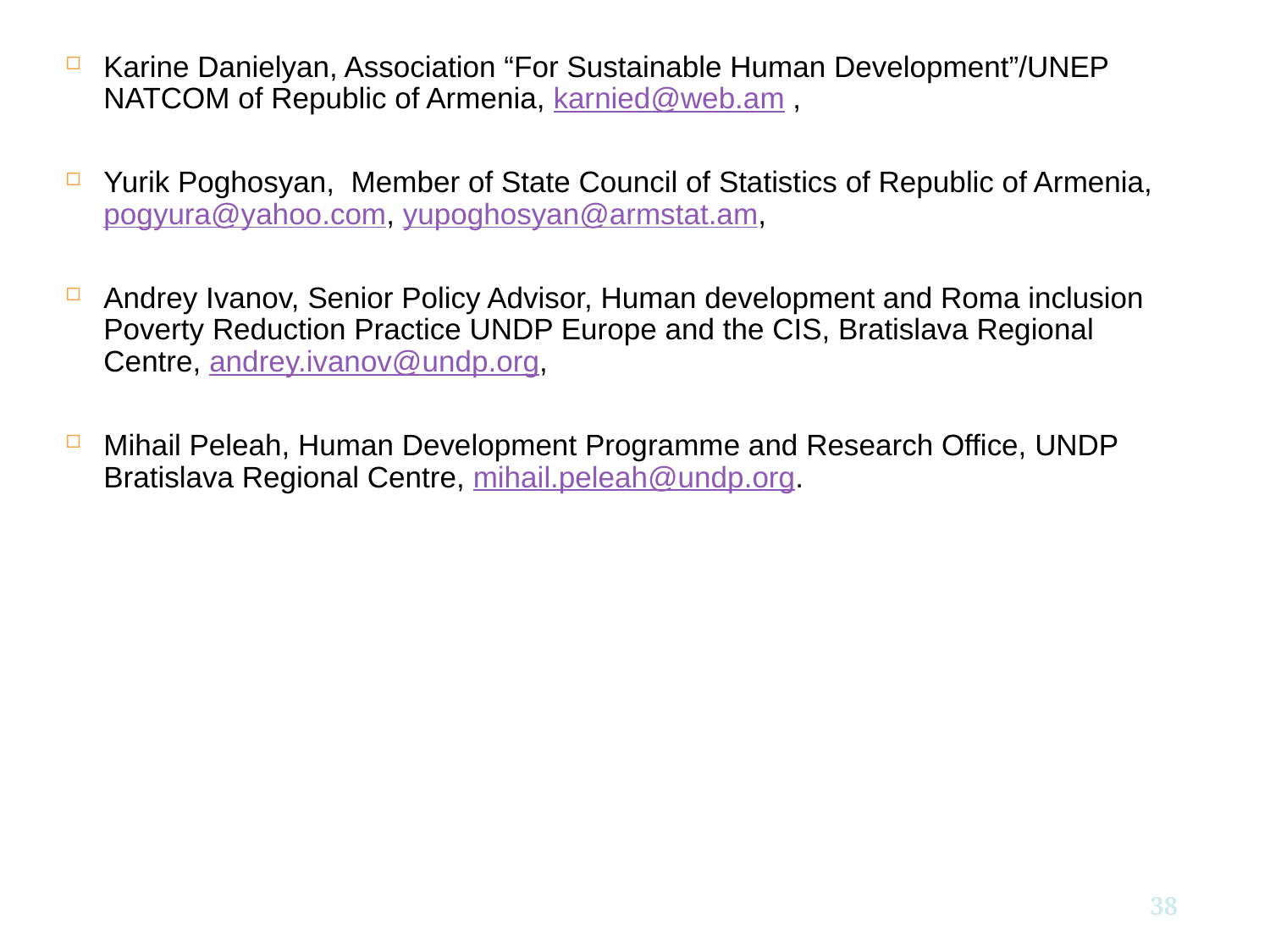

Karine Danielyan, Association “For Sustainable Human Development”/UNEP NATCOM of Republic of Armenia, karnied@web.am ,

Yurik Poghosyan,  Member of State Council of Statistics of Republic of Armenia, pogyura@yahoo.com, yupoghosyan@armstat.am,

Andrey Ivanov, Senior Policy Advisor, Human development and Roma inclusion Poverty Reduction Practice UNDP Europe and the CIS, Bratislava Regional Centre, andrey.ivanov@undp.org,

Mihail Peleah, Human Development Programme and Research Office, UNDP Bratislava Regional Centre, mihail.peleah@undp.org.
38